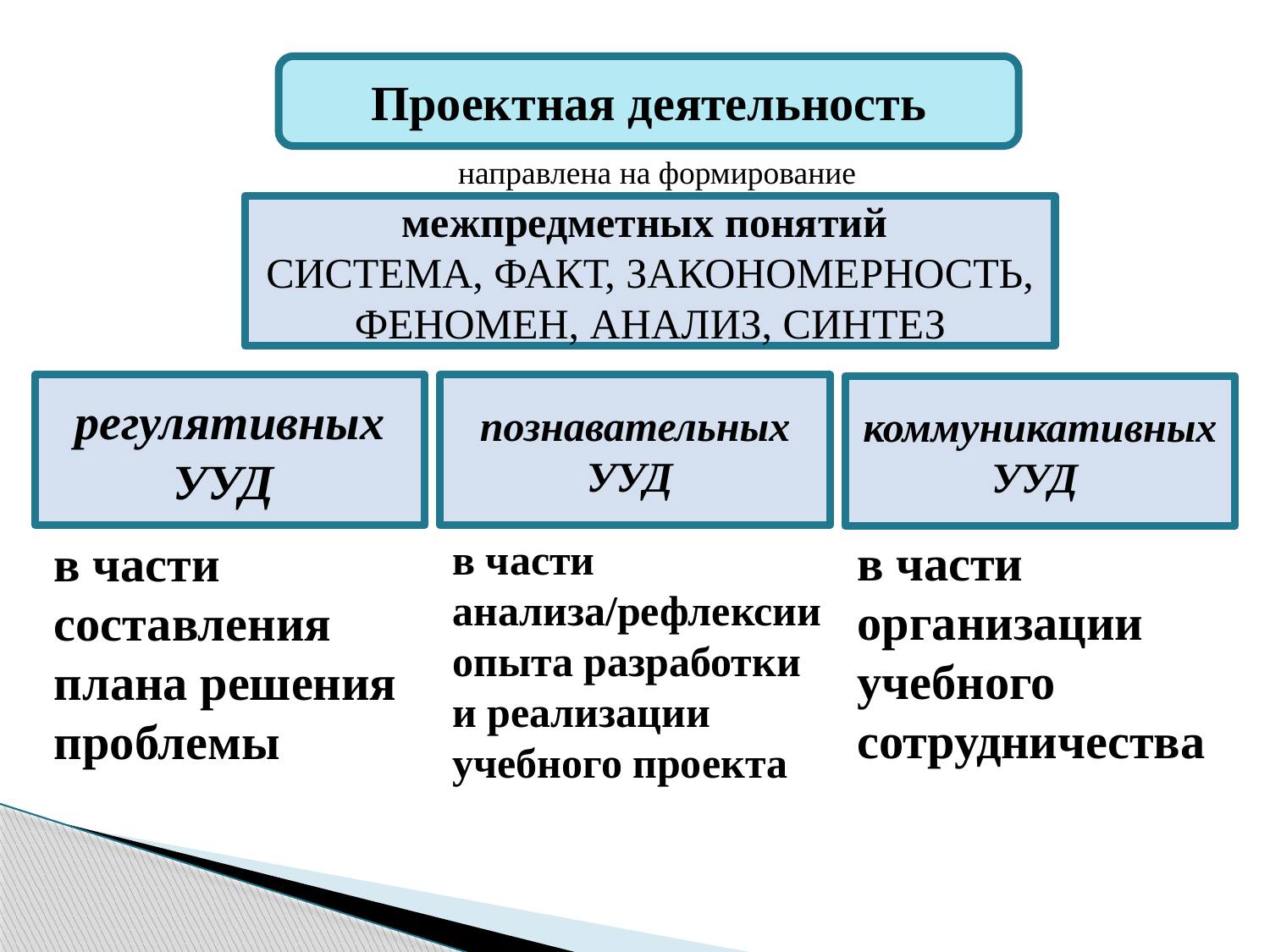

Проектная деятельность
направлена на формирование
межпредметных понятий
СИСТЕМА, ФАКТ, ЗАКОНОМЕРНОСТЬ, ФЕНОМЕН, АНАЛИЗ, СИНТЕЗ
регулятивных УУД
познавательных УУД
коммуникативных УУД
в части организации учебного сотрудничества
в части составления плана решения проблемы
в части анализа/рефлексии опыта разработки и реализации учебного проекта